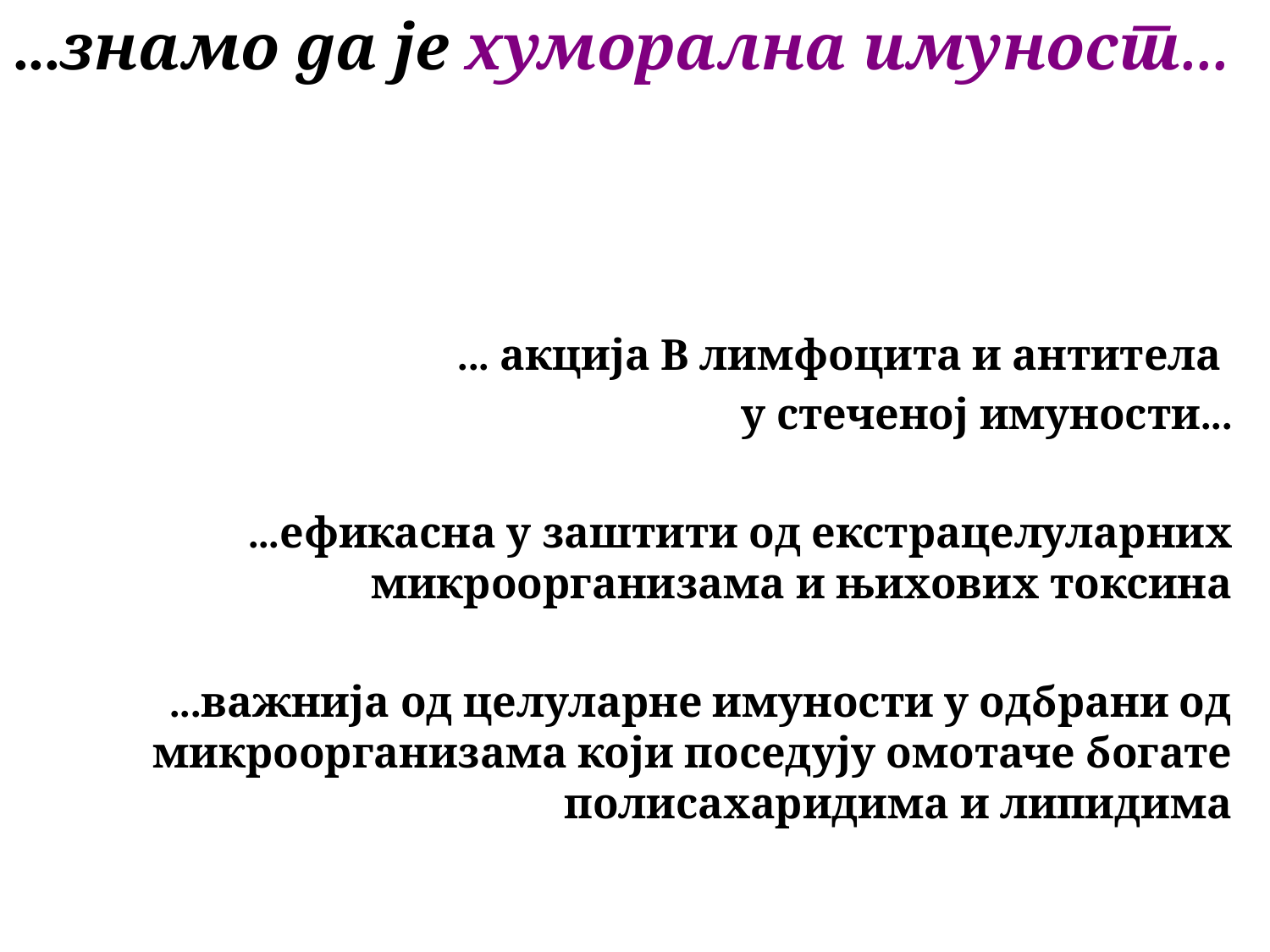

...знамо да је хуморална имуност...

... акција В лимфоцита и антитела
у стеченој имуности...

...ефикасна у заштити од екстрацелуларних микроорганизама и њихових токсина

...важнија од целуларне имуности у одбрани од микроорганизама који поседују омотаче богате полисахаридима и липидима